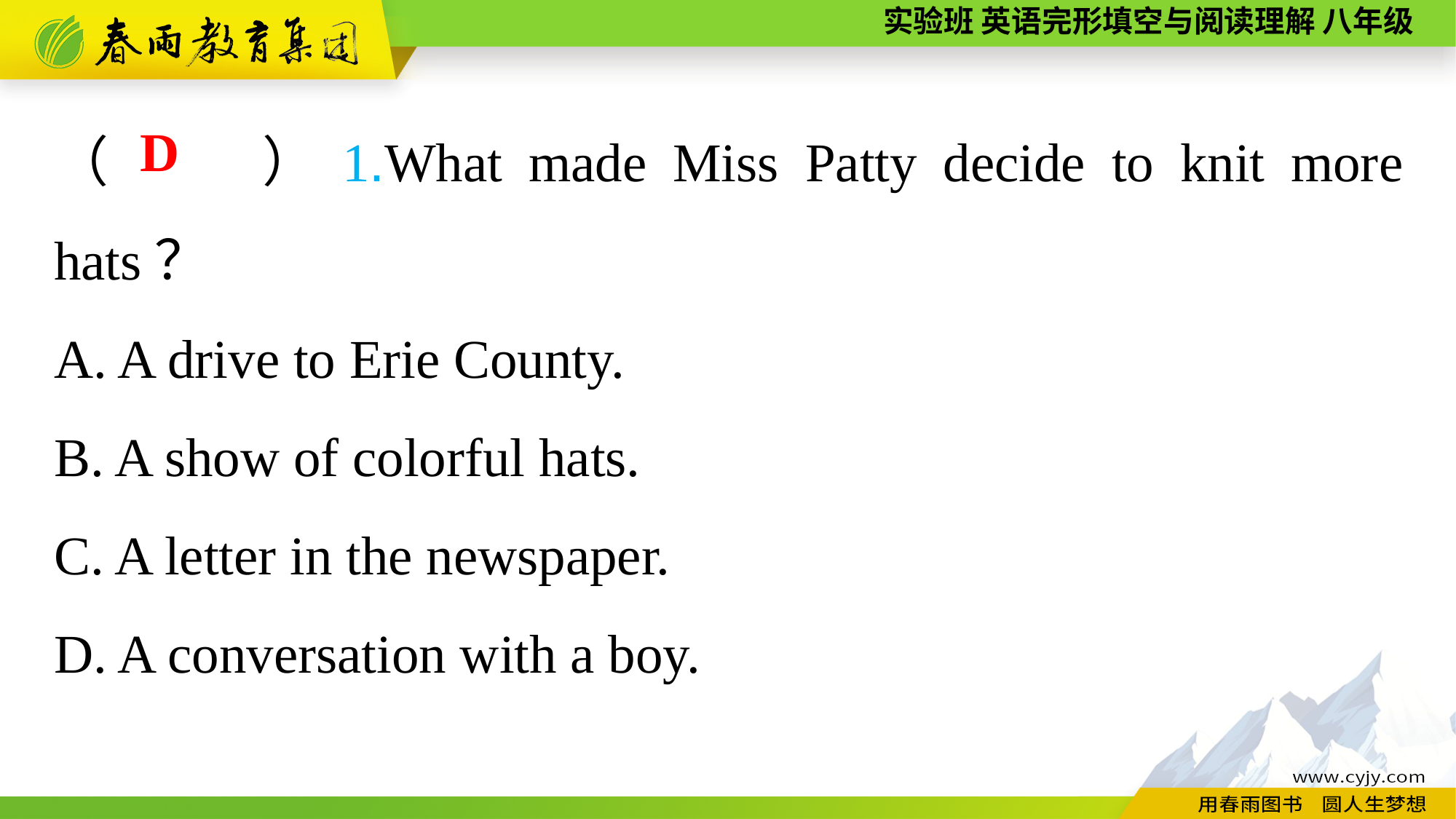

（　   ）1.What made Miss Patty decide to knit more hats？
A. A drive to Erie County.
B. A show of colorful hats.
C. A letter in the newspaper.
D. A conversation with a boy.
D